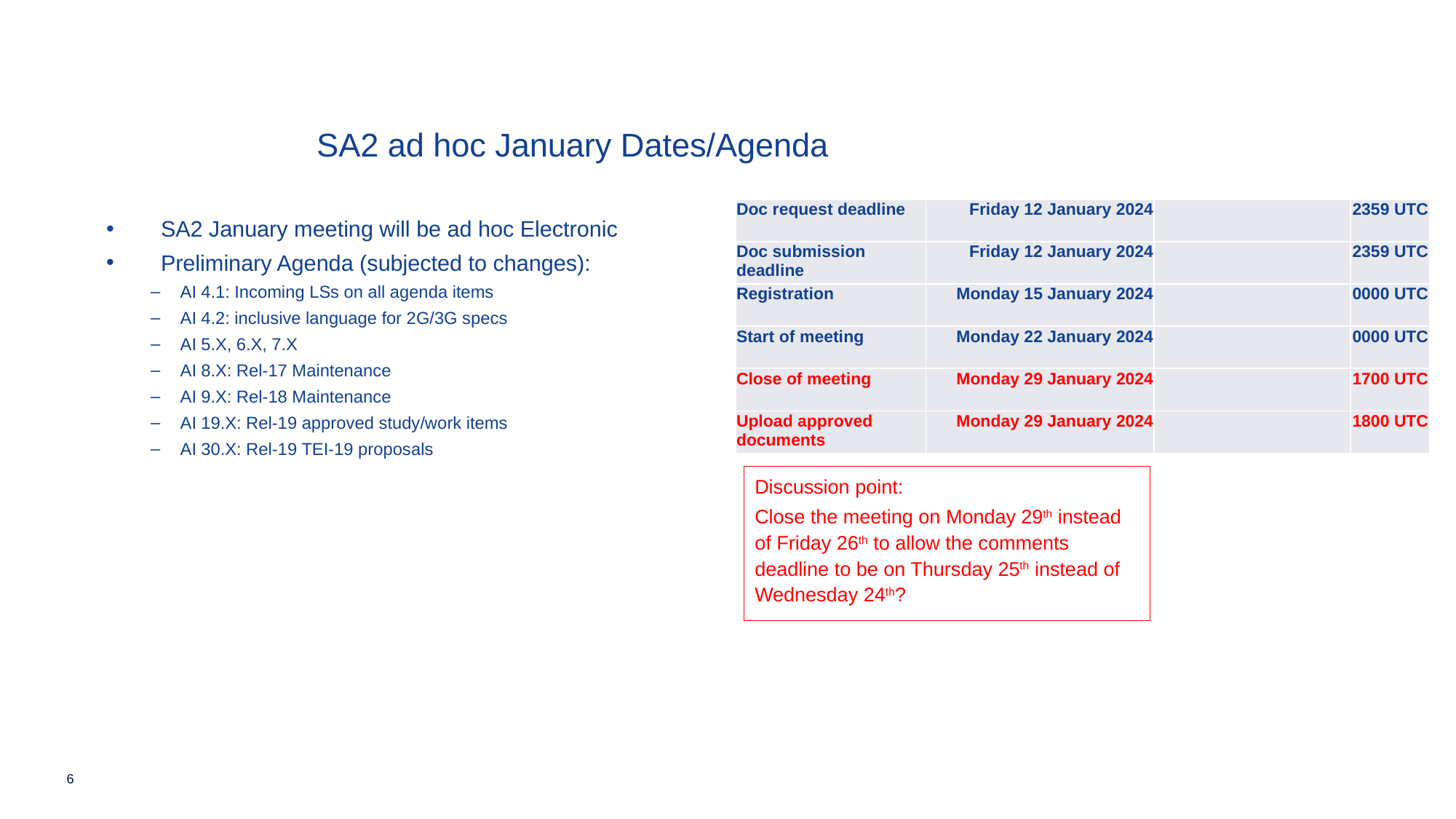

SA2 ad hoc January Dates/Agenda
| Doc request deadline | Friday 12 January 2024 |  | 2359 UTC |
| --- | --- | --- | --- |
| Doc submission deadline | Friday 12 January 2024 |  | 2359 UTC |
| Registration | Monday 15 January 2024 |  | 0000 UTC |
| Start of meeting | Monday 22 January 2024 |  | 0000 UTC |
| Close of meeting | Monday 29 January 2024 |  | 1700 UTC |
| Upload approved documents | Monday 29 January 2024 |  | 1800 UTC |
SA2 January meeting will be ad hoc Electronic
Preliminary Agenda (subjected to changes):
AI 4.1: Incoming LSs on all agenda items
AI 4.2: inclusive language for 2G/3G specs
AI 5.X, 6.X, 7.X
AI 8.X: Rel-17 Maintenance
AI 9.X: Rel-18 Maintenance
AI 19.X: Rel-19 approved study/work items
AI 30.X: Rel-19 TEI-19 proposals

Discussion point:
Close the meeting on Monday 29th instead of Friday 26th to allow the comments deadline to be on Thursday 25th instead of Wednesday 24th?